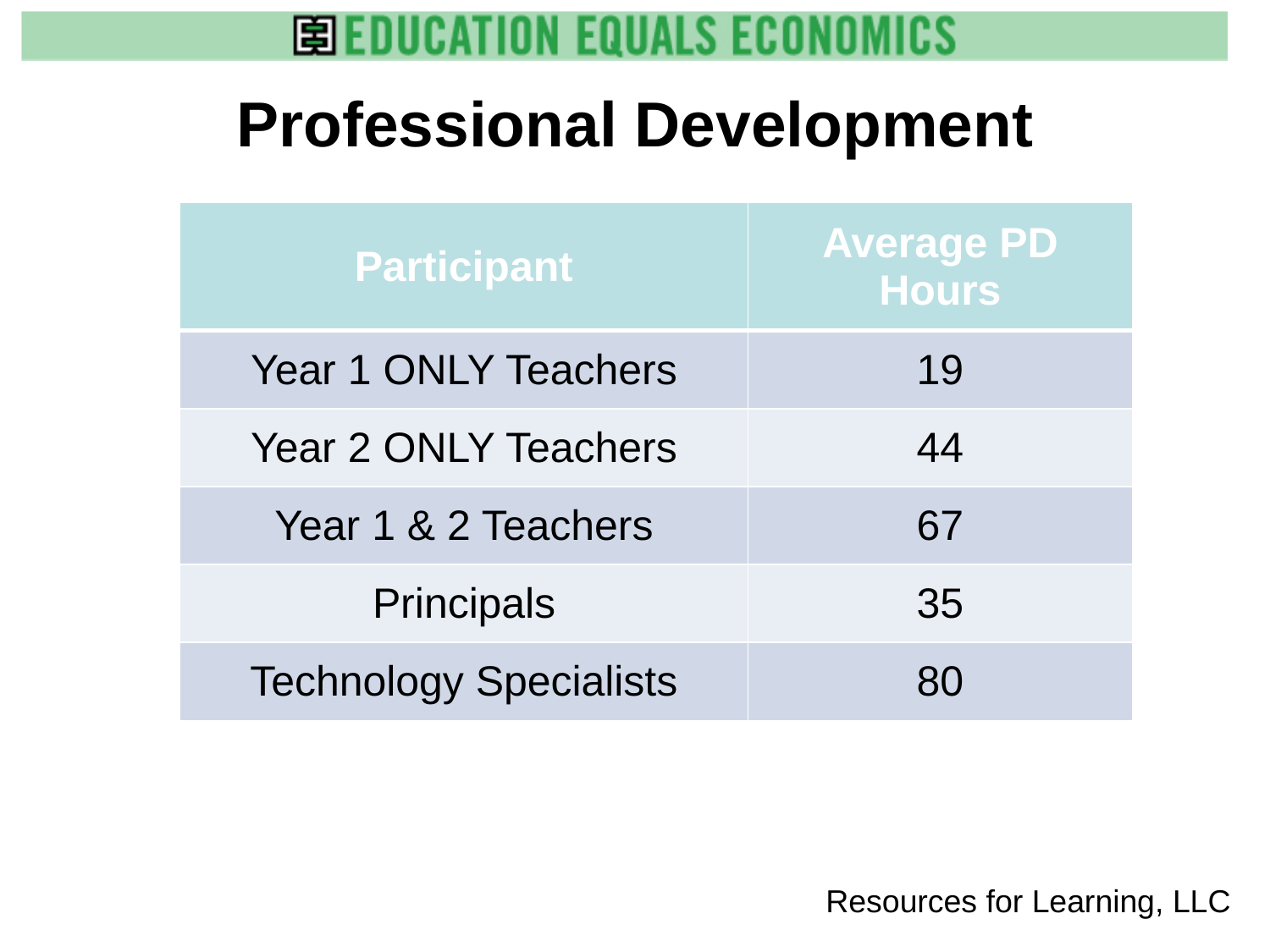

Professional Development
| Participant | Average PD Hours |
| --- | --- |
| Year 1 ONLY Teachers | 19 |
| Year 2 ONLY Teachers | 44 |
| Year 1 & 2 Teachers | 67 |
| Principals | 35 |
| Technology Specialists | 80 |
 Resources for Learning, LLC